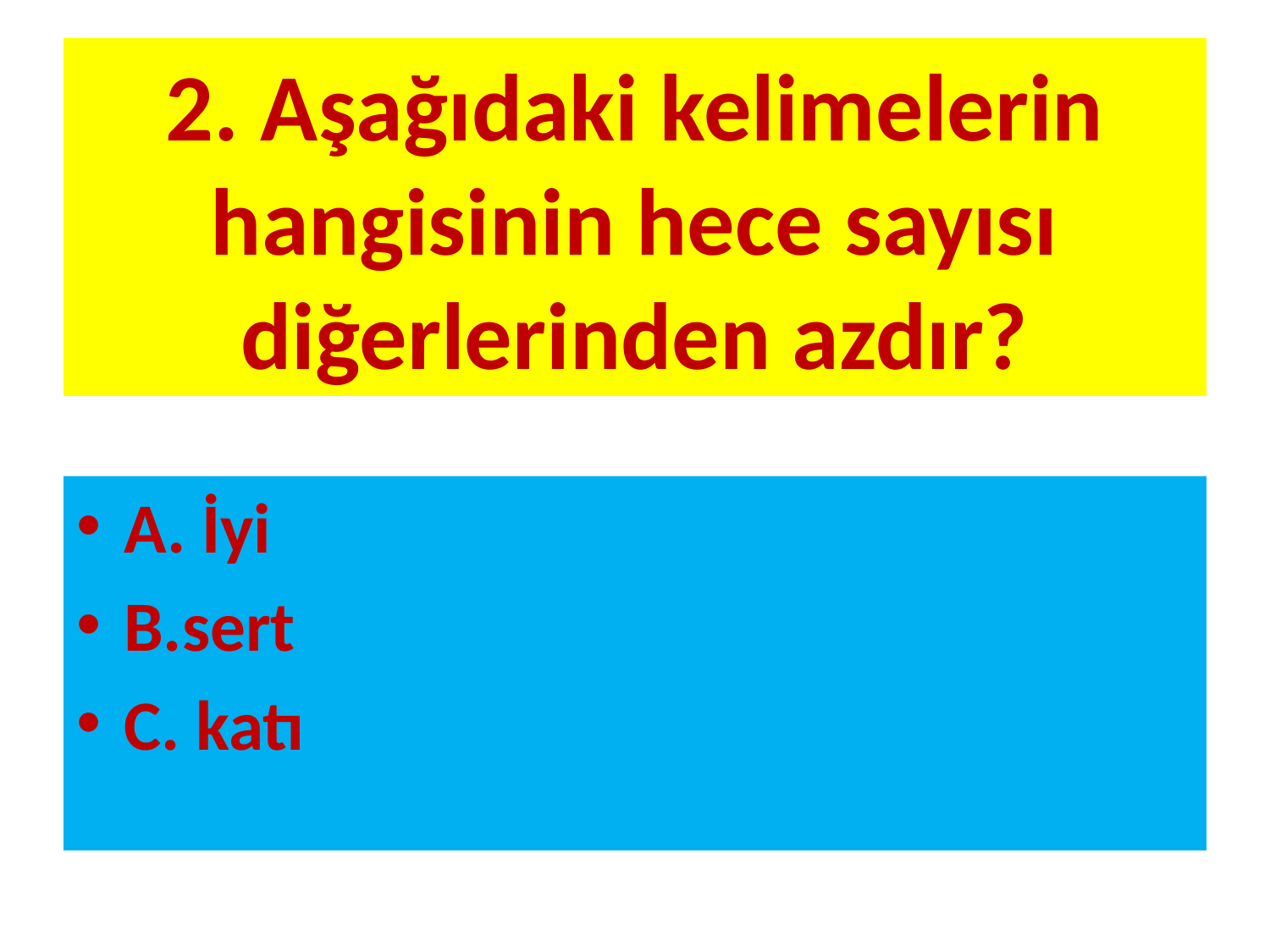

# 2. Aşağıdaki kelimelerin hangisinin hece sayısı diğerlerinden azdır?
A. İyi
B.sert
C. katı